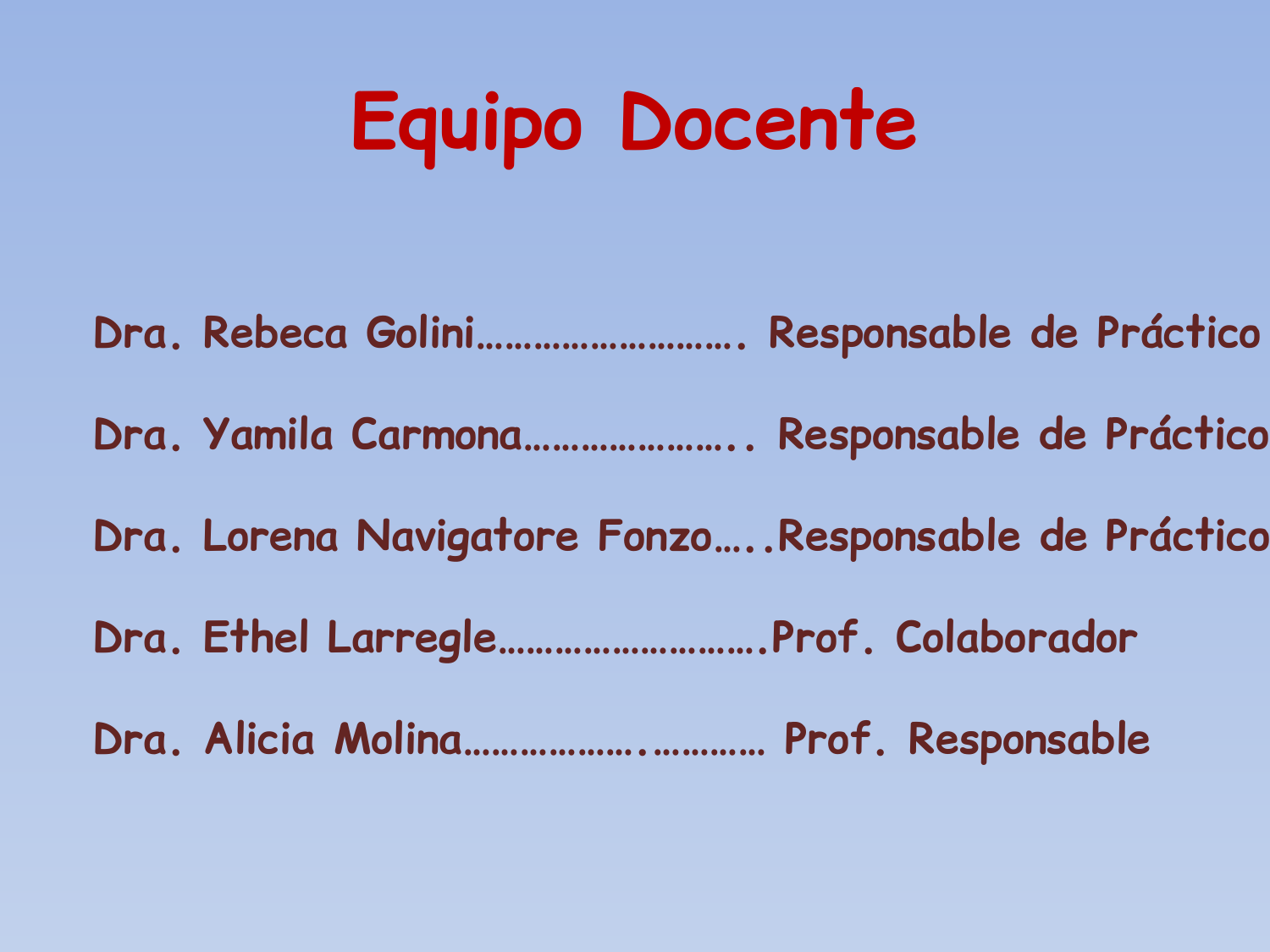

# Equipo Docente
Dra. Rebeca Golini………………………. Responsable de Práctico
Dra. Yamila Carmona………………….. Responsable de Práctico
Dra. Lorena Navigatore Fonzo…..Responsable de Práctico
Dra. Ethel Larregle……………………….Prof. Colaborador
Dra. Alicia Molina……………….………… Prof. Responsable